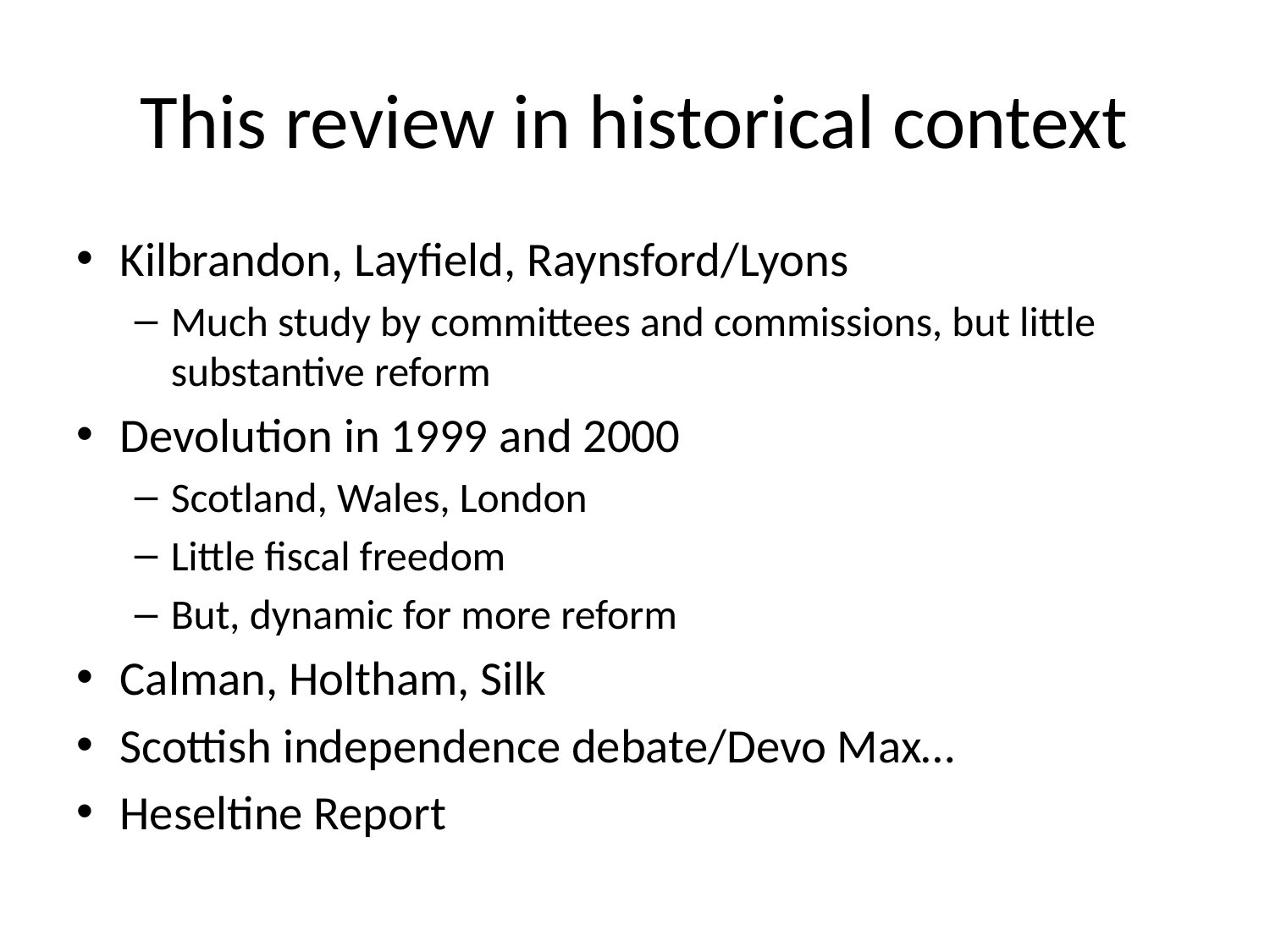

# This review in historical context
Kilbrandon, Layfield, Raynsford/Lyons
Much study by committees and commissions, but little substantive reform
Devolution in 1999 and 2000
Scotland, Wales, London
Little fiscal freedom
But, dynamic for more reform
Calman, Holtham, Silk
Scottish independence debate/Devo Max…
Heseltine Report